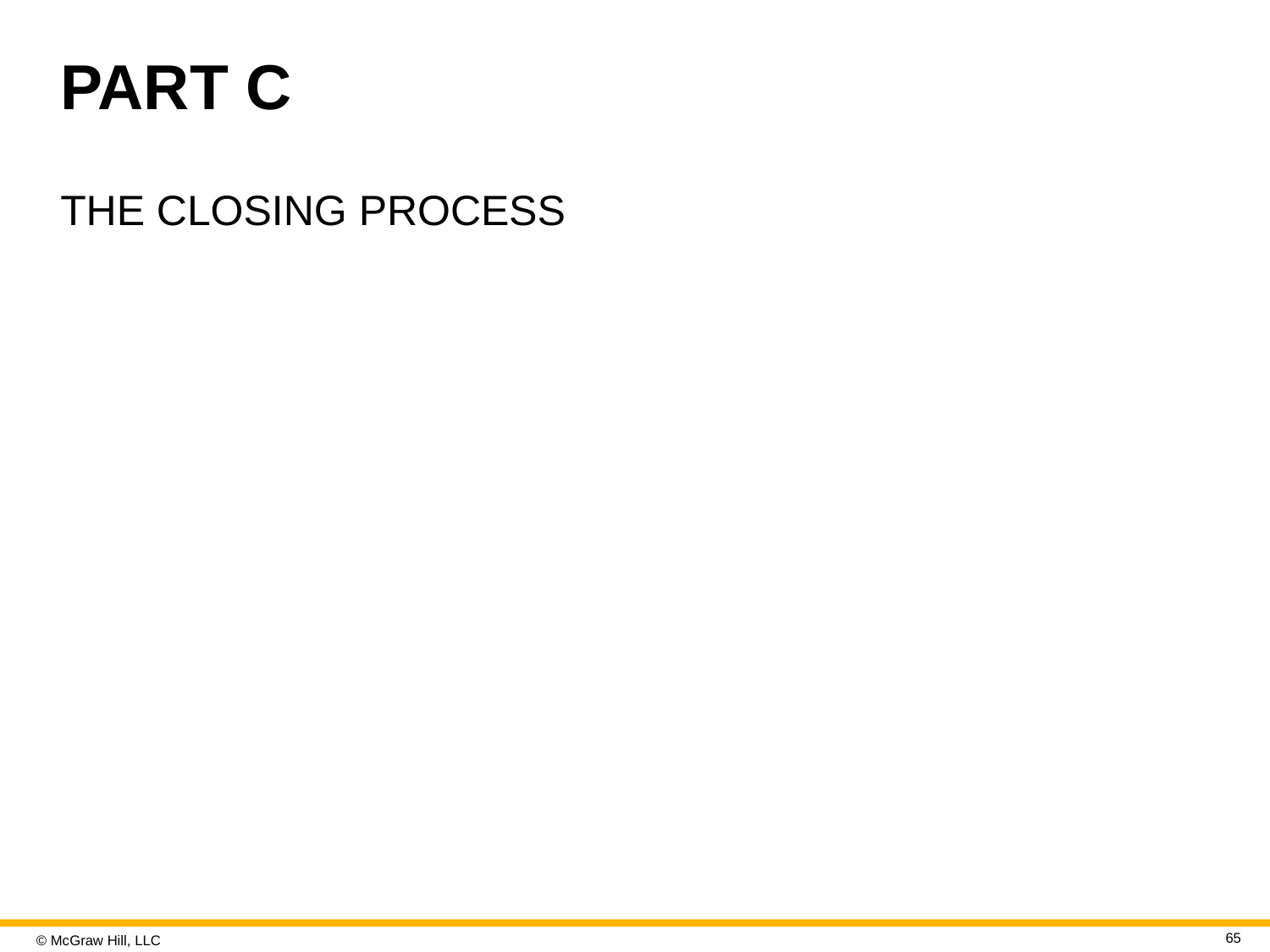

# PART C
THE CLOSING PROCESS
65